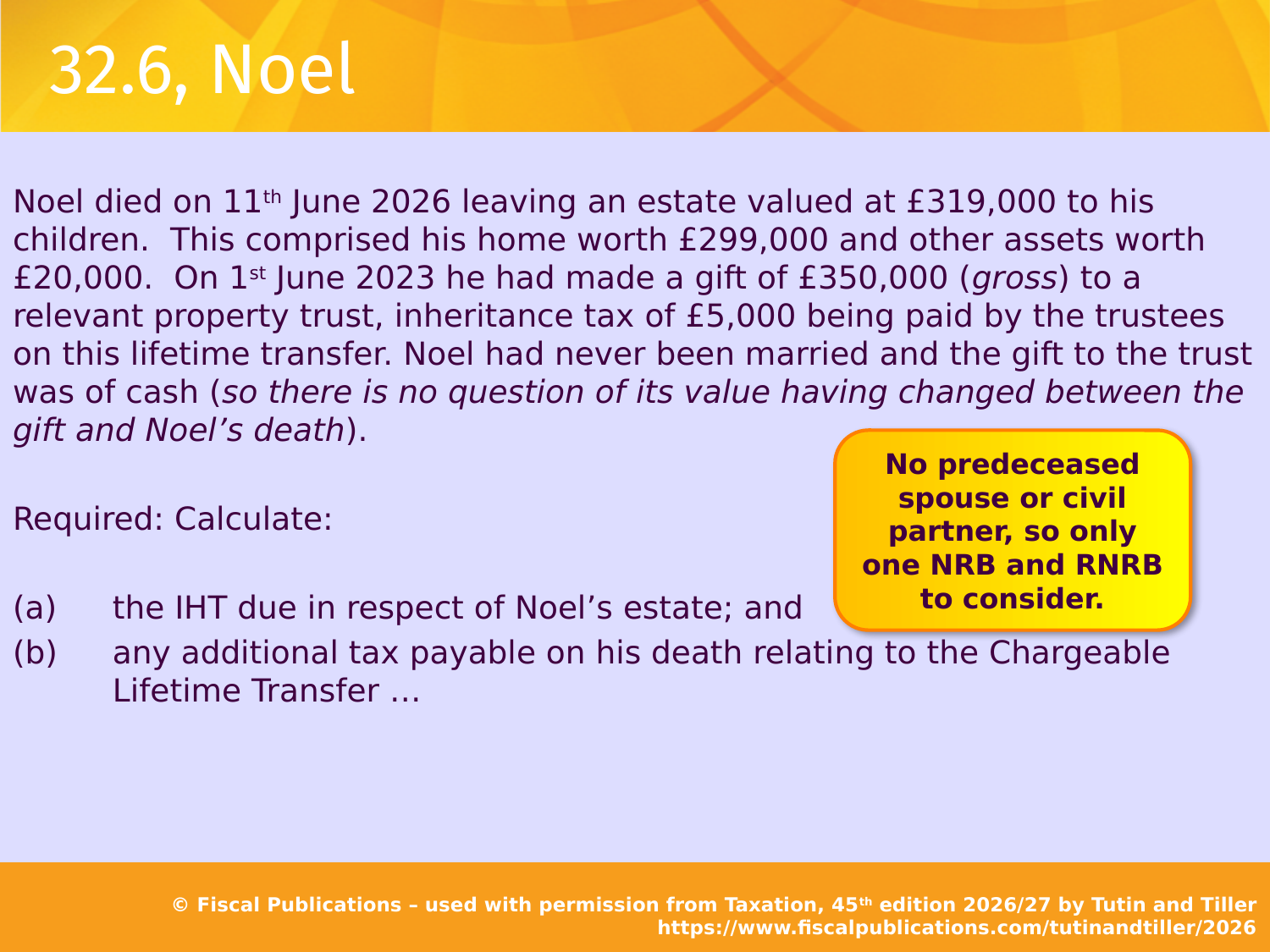

# 32.6, Noel

Noel died on 11th June 2026 leaving an estate valued at £319,000 to his children.  This comprised his home worth £299,000 and other assets worth £20,000.  On 1st June 2023 he had made a gift of £350,000 (gross) to a relevant property trust, inheritance tax of £5,000 being paid by the trustees on this lifetime transfer. Noel had never been married and the gift to the trust was of cash (so there is no question of its value having changed between the gift and Noel’s death).

Required: Calculate:

the IHT due in respect of Noel’s estate; and
any additional tax payable on his death relating to the Chargeable Lifetime Transfer …
No predeceased spouse or civil partner, so only one NRB and RNRB to consider.